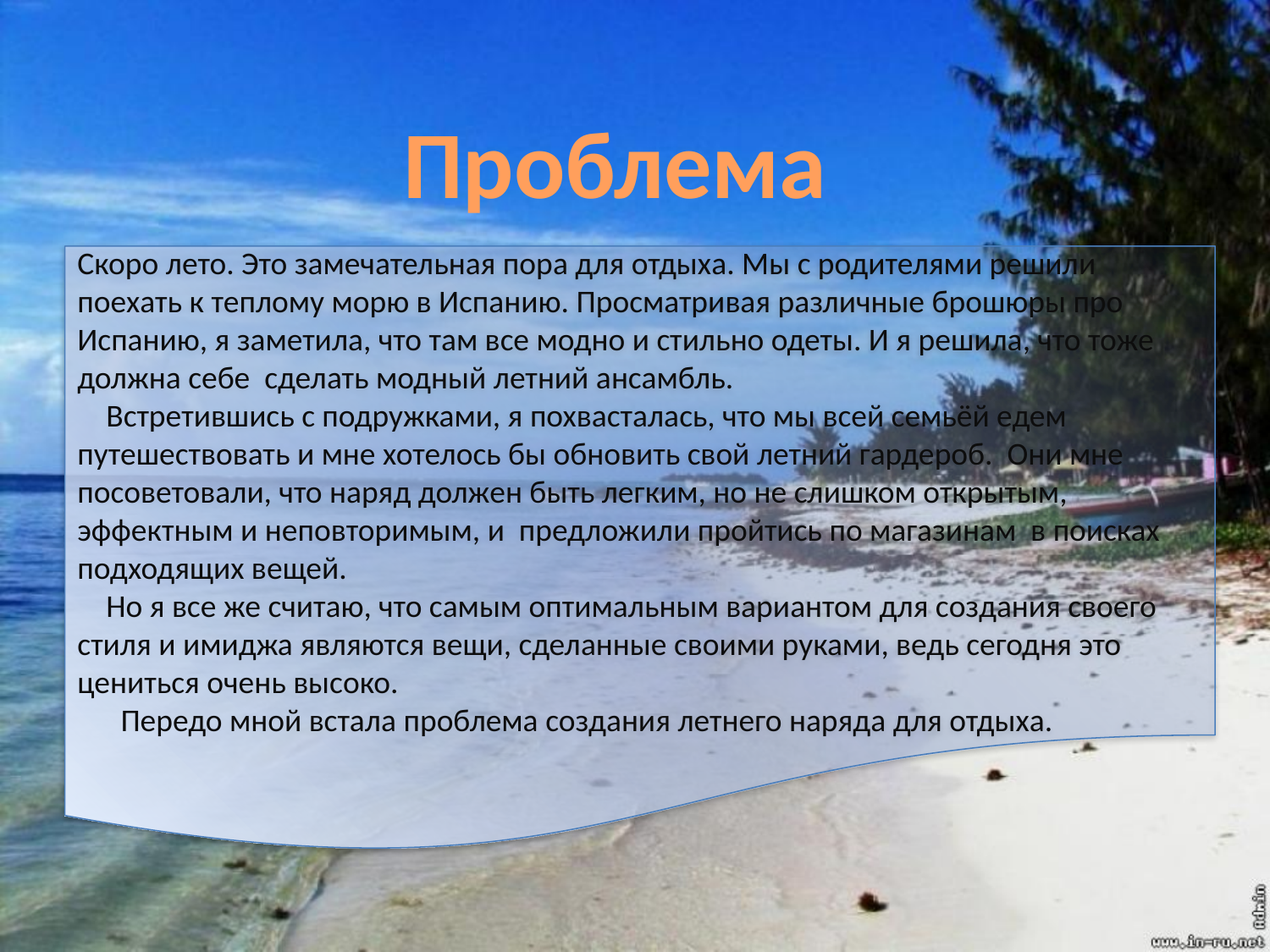

Проблема
Скоро лето. Это замечательная пора для отдыха. Мы с родителями решили поехать к теплому морю в Испанию. Просматривая различные брошюры про Испанию, я заметила, что там все модно и стильно одеты. И я решила, что тоже должна себе  сделать модный летний ансамбль.
    Встретившись с подружками, я похвасталась, что мы всей семьёй едем путешествовать и мне хотелось бы обновить свой летний гардероб.  Они мне посоветовали, что наряд должен быть легким, но не слишком открытым, эффектным и неповторимым, и  предложили пройтись по магазинам  в поисках подходящих вещей.
    Но я все же считаю, что самым оптимальным вариантом для создания своего стиля и имиджа являются вещи, сделанные своими руками, ведь сегодня это цениться очень высоко.
      Передо мной встала проблема создания летнего наряда для отдыха.